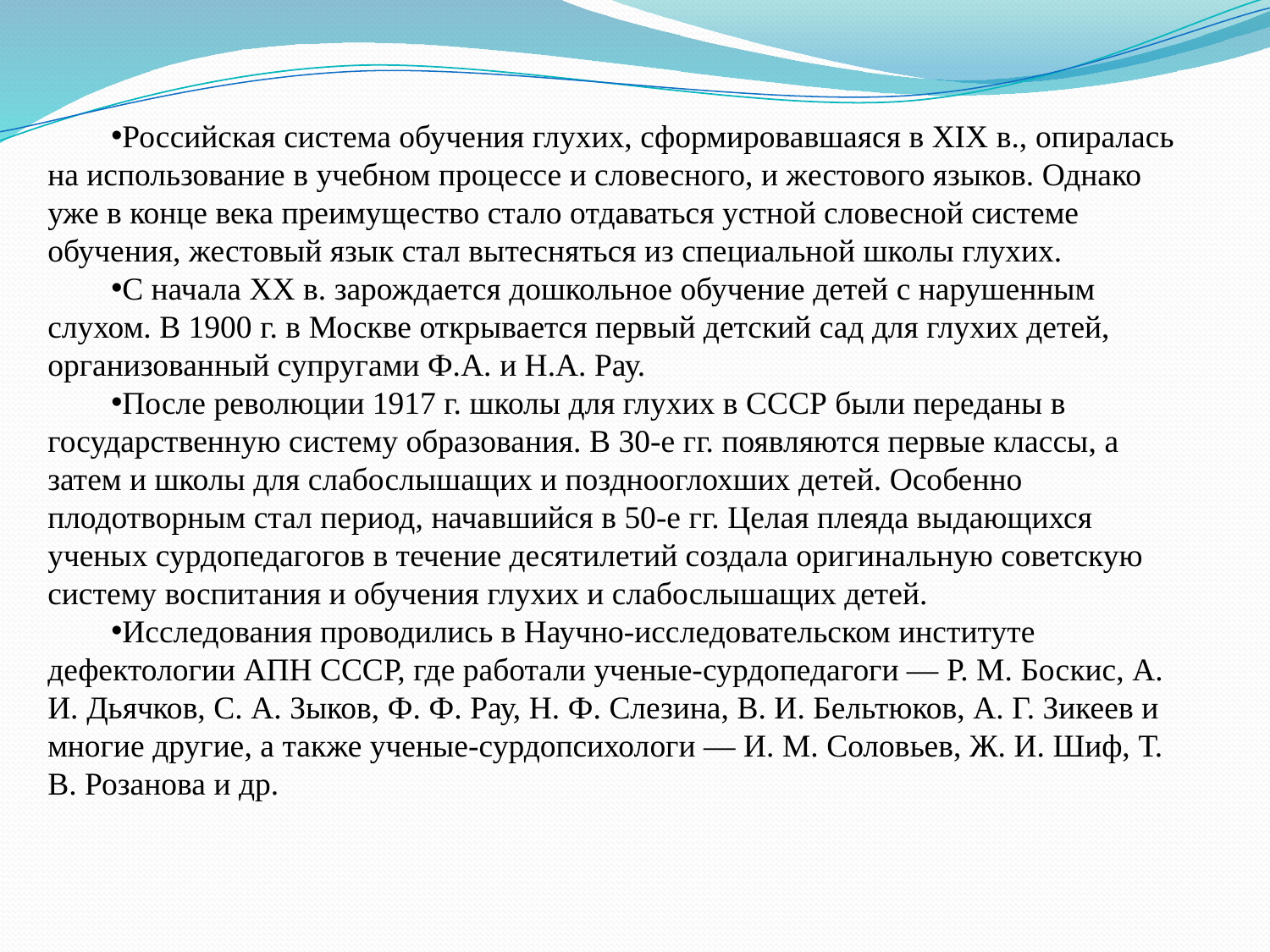

Российская система обучения глухих, сформировавшаяся в ХIХ в., опиралась на использование в учебном процессе и словесного, и жестового языков. Однако уже в конце века преимущество стало отдаваться устной словесной системе обучения, жестовый язык стал вытесняться из специальной школы глухих.
С начала ХХ в. зарождается дошкольное обучение детей с нарушенным слухом. В 1900 г. в Москве открывается первый детский сад для глухих детей, организованный супругами Ф.А. и Н.А. Рау.
После революции 1917 г. школы для глухих в СССР были переданы в государственную систему образования. В 30-е гг. появляются первые классы, а затем и школы для слабослышащих и позднооглохших детей. Особенно плодотворным стал период, начавшийся в 50-е гг. Целая плеяда выдающихся ученых сурдопедагогов в течение десятилетий создала оригинальную советскую систему воспитания и обучения глухих и слабослышащих детей.
Исследования проводились в Научно-исследовательском институте дефектологии АПН СССР, где работали ученые-сурдопедагоги — Р. М. Боскис, А. И. Дьячков, С. А. Зыков, Ф. Ф. Рау, Н. Ф. Слезина, В. И. Бельтюков, А. Г. Зикеев и многие другие, а также ученые-сурдопсихологи — И. М. Соловьев, Ж. И. Шиф, Т. В. Розанова и др.